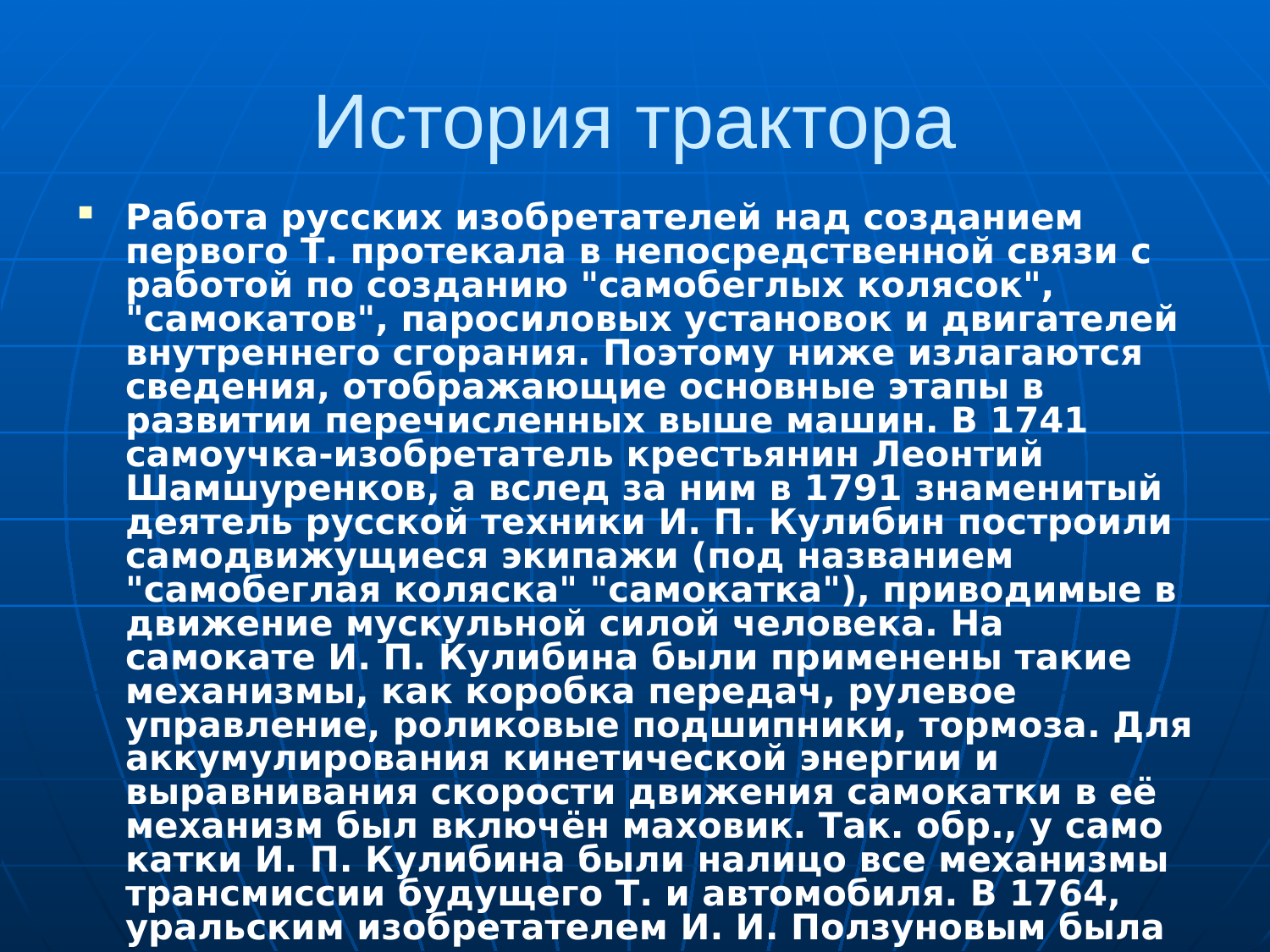

# История трактора
Работа русских изобретателей над созданием первого Т. протекала в непосредственной связи с работой по созданию "самобеглых колясок", "самокатов", паросиловых установок и двигателей внутреннего сгорания. Поэтому ниже излагаются сведения, отображающие основные этапы в развитии перечисленных выше машин. В 1741 самоучка-изобретатель крестьянин Леонтий Шамшуренков, а вслед за ним в 1791 знаменитый деятель русской техники И. П. Кулибин построили самодвижущиеся экипажи (под названием "самобеглая коляска" "самокатка"), приводимые в движение мускульной силой человека. На самокате И. П. Кулибина были применены такие механизмы, как коробка передач, рулевое управление, роликовые подшипники, тормоза. Для аккумулирования кинетической энергии и выравнивания скорости движения самокатки в её механизм был включён маховик. Так. обр., у само катки И. П. Кулибина были налицо все механизмы трансмиссии будущего Т. и автомобиля. В 1764, уральским изобретателем И. И. Ползуновым была построена паровая машина непрерывного действия.